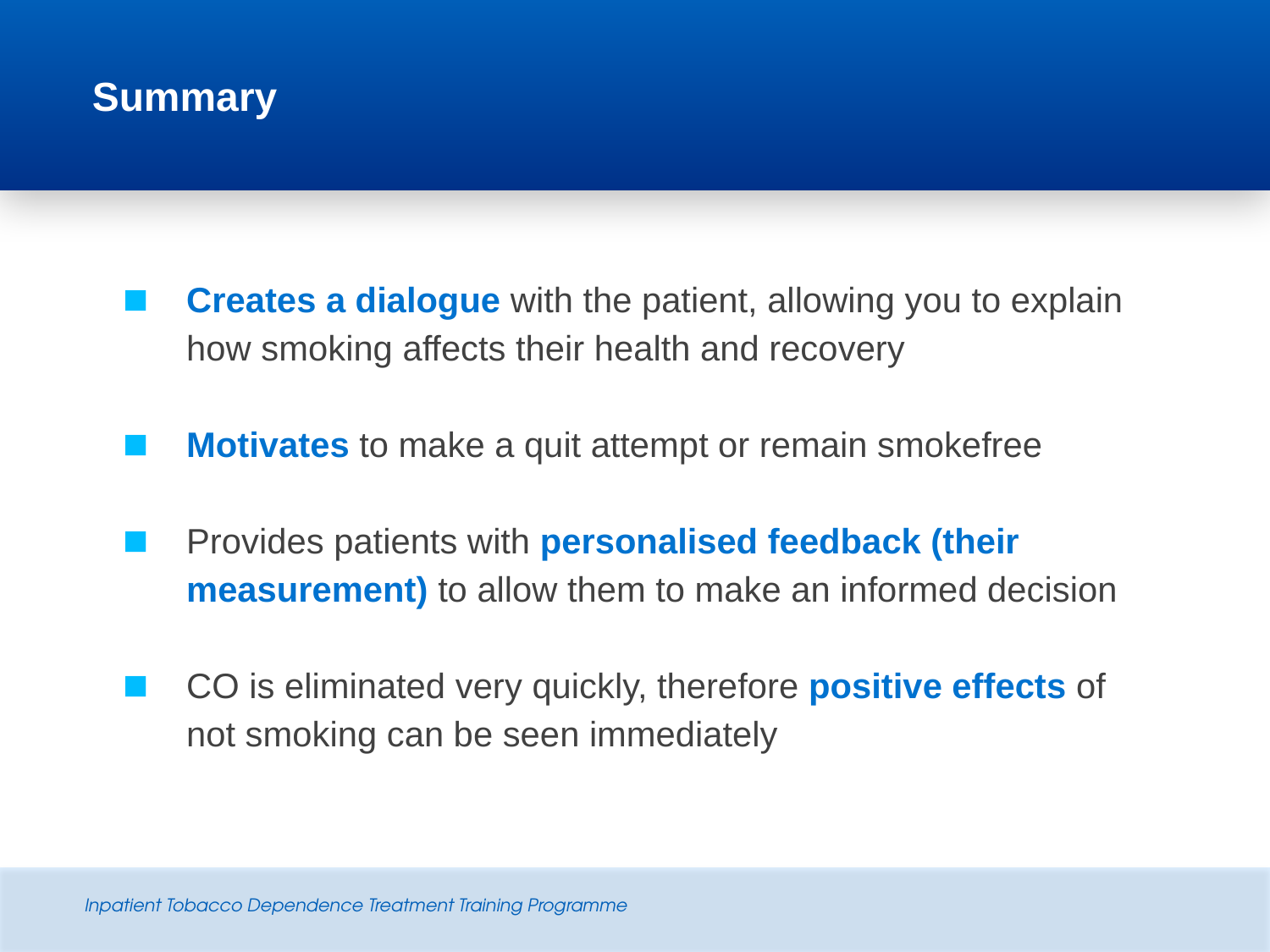

# Summary

Creates a dialogue with the patient, allowing you to explain how smoking affects their health and recovery

Motivates to make a quit attempt or remain smokefree

Provides patients with personalised feedback (their measurement) to allow them to make an informed decision

CO is eliminated very quickly, therefore positive effects of not smoking can be seen immediately
Inpatient Tobacco Dependence Treatment Training Programme